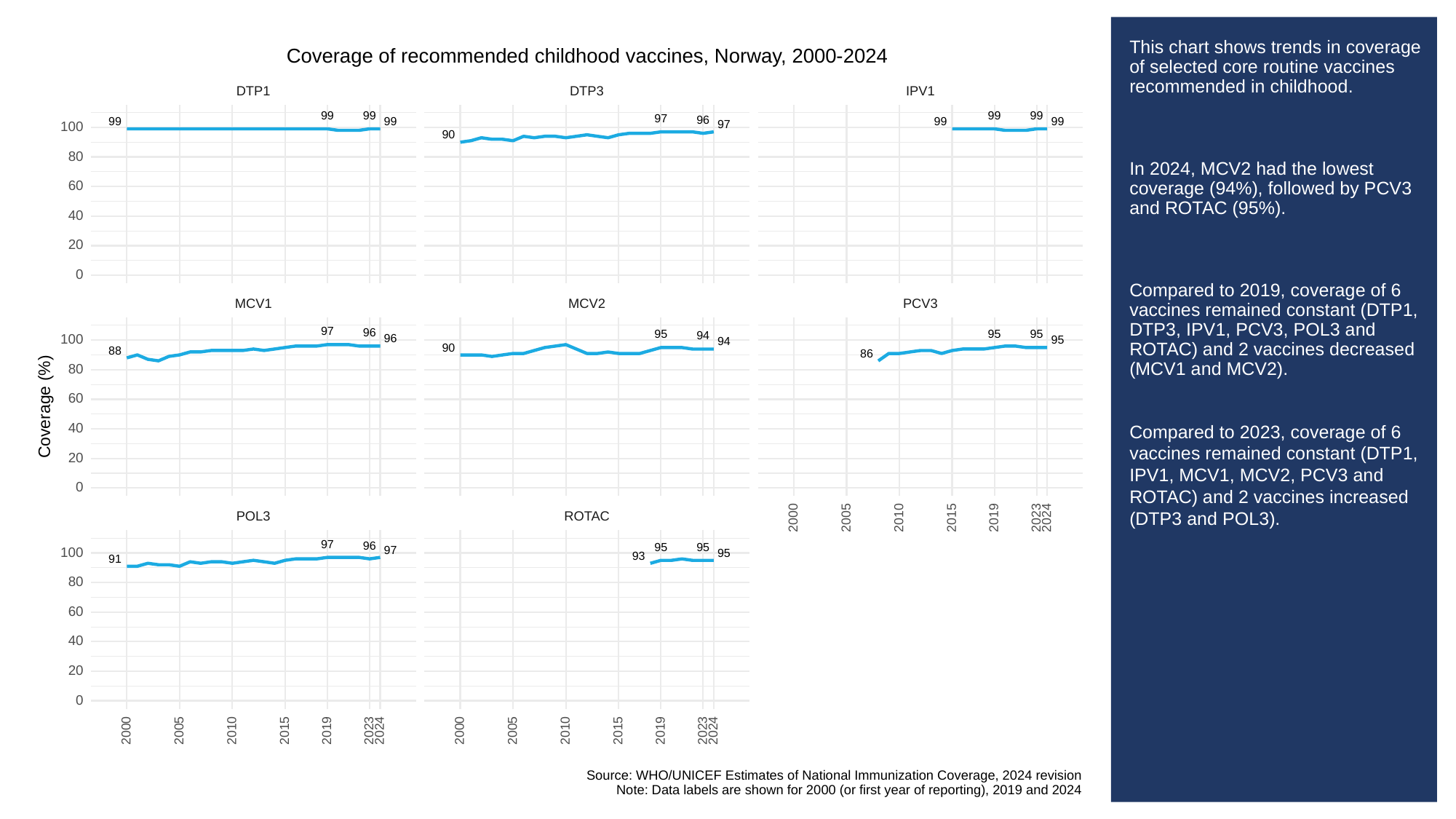

# This chart shows trends in coverage of selected core routine vaccines recommended in childhood.

In 2024, MCV2 had the lowest coverage (94%), followed by PCV3 and ROTAC (95%).

Compared to 2019, coverage of 6 vaccines remained constant (DTP1, DTP3, IPV1, PCV3, POL3 and ROTAC) and 2 vaccines decreased (MCV1 and MCV2).

Compared to 2023, coverage of 6 vaccines remained constant (DTP1, IPV1, MCV1, MCV2, PCV3 and ROTAC) and 2 vaccines increased (DTP3 and POL3).

Coverage of recommended childhood vaccines, Norway, 2000-2024
DTP3
DTP1
IPV1

99
99
99
99

97
96
99
99
99
99
97
100

90

80

60

40

20

0

PCV3
MCV1
MCV2

97
96
95
95
95
94
96
100
95
94

90

88
86

80

60
Coverage (%)

40

20

0

POL3
ROTAC
2023
2000
2005
2010
2015
2019
2024

97
96
95
95
97
100
95
93

91

80

60

40

20

0

2023
2023
2000
2005
2010
2015
2019
2024
2000
2005
2010
2015
2019
2024
Source: WHO/UNICEF Estimates of National Immunization Coverage, 2024 revision
Note: Data labels are shown for 2000 (or first year of reporting), 2019 and 2024